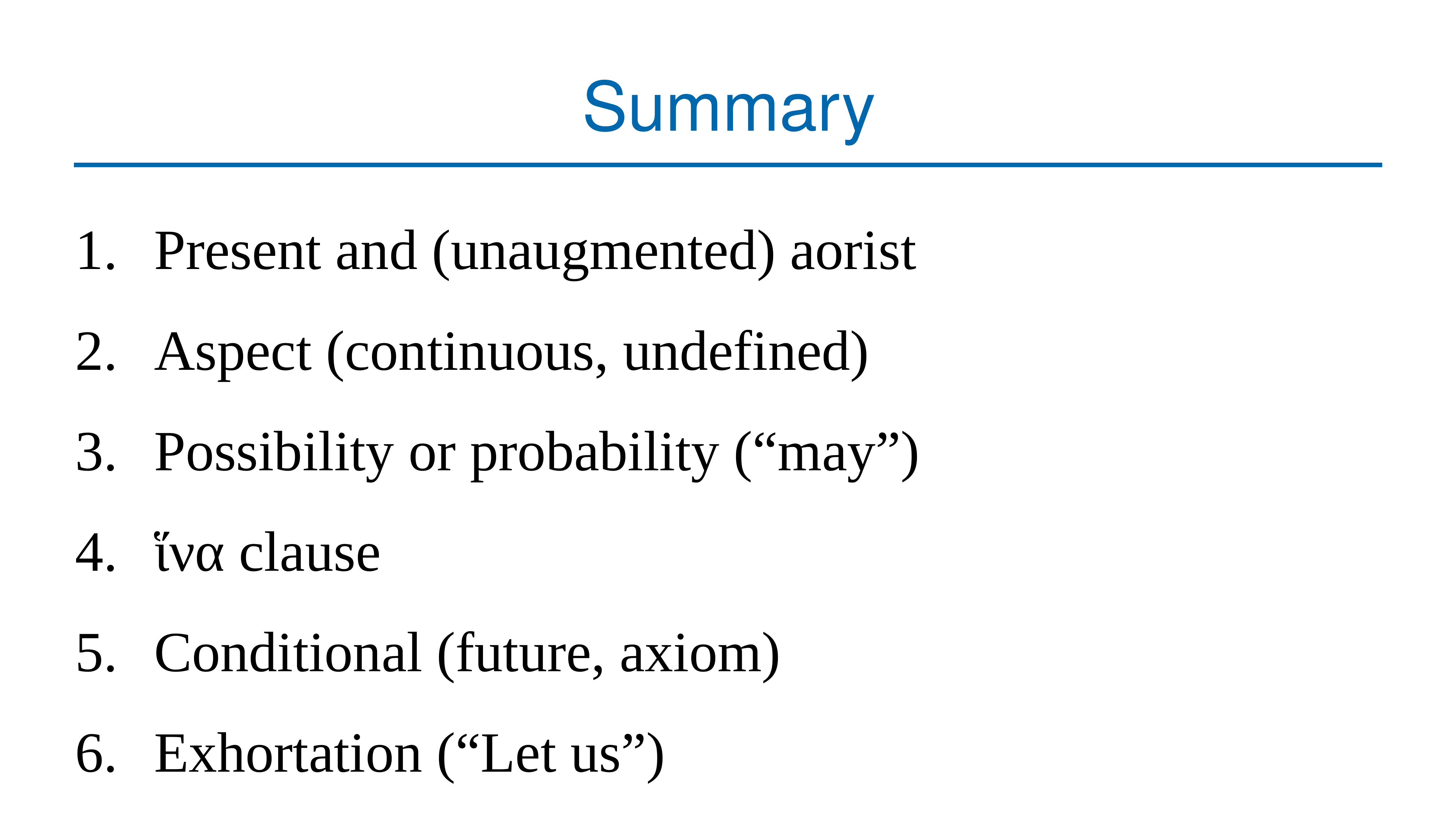

# Summary
Present and (unaugmented) aorist
Aspect (continuous, undefined)
Possibility or probability (“may”)
ἵνα clause
Conditional (future, axiom)
Exhortation (“Let us”)